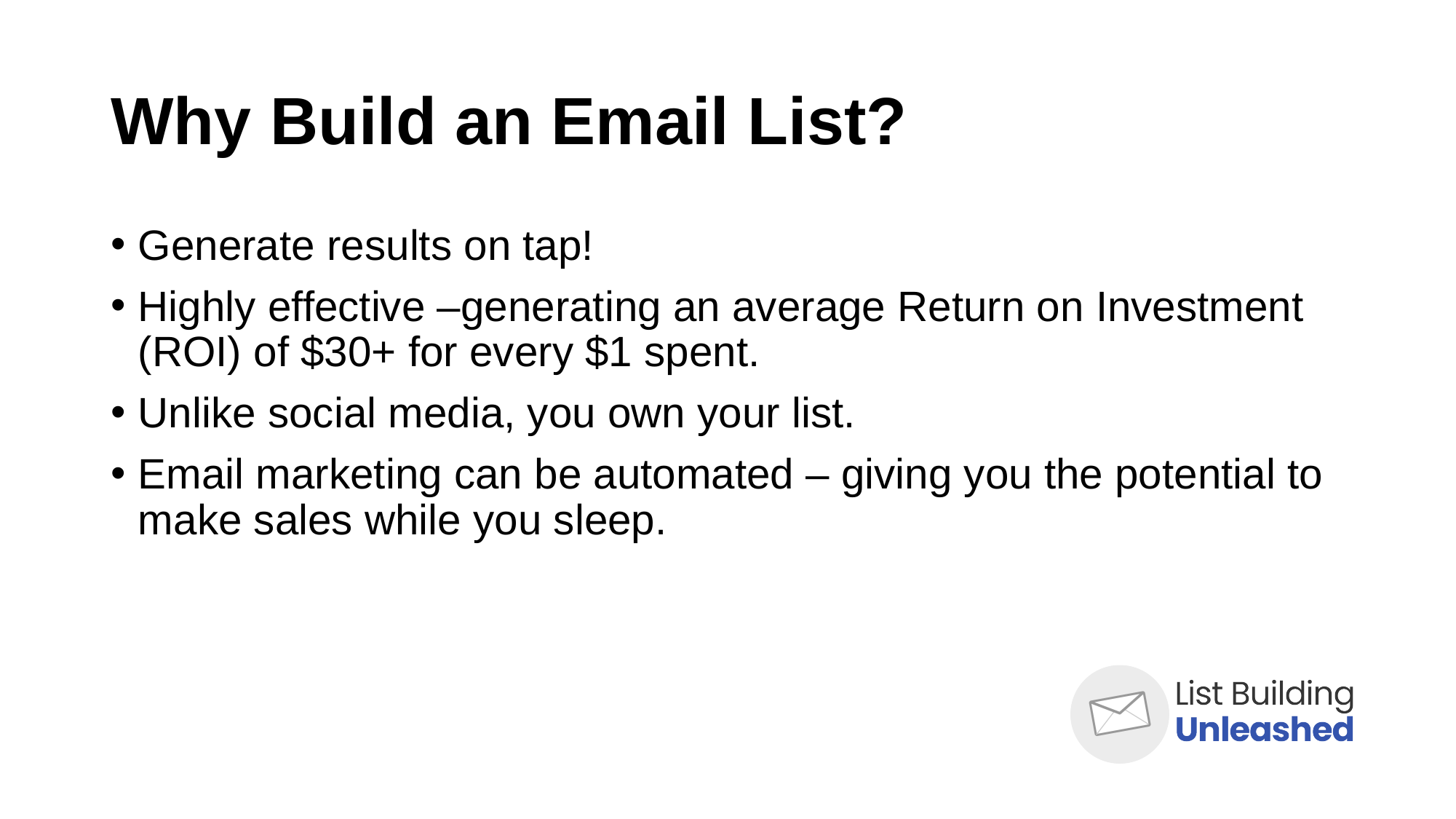

# Why Build an Email List?
Generate results on tap!
Highly effective –generating an average Return on Investment (ROI) of $30+ for every $1 spent.
Unlike social media, you own your list.
Email marketing can be automated – giving you the potential to make sales while you sleep.